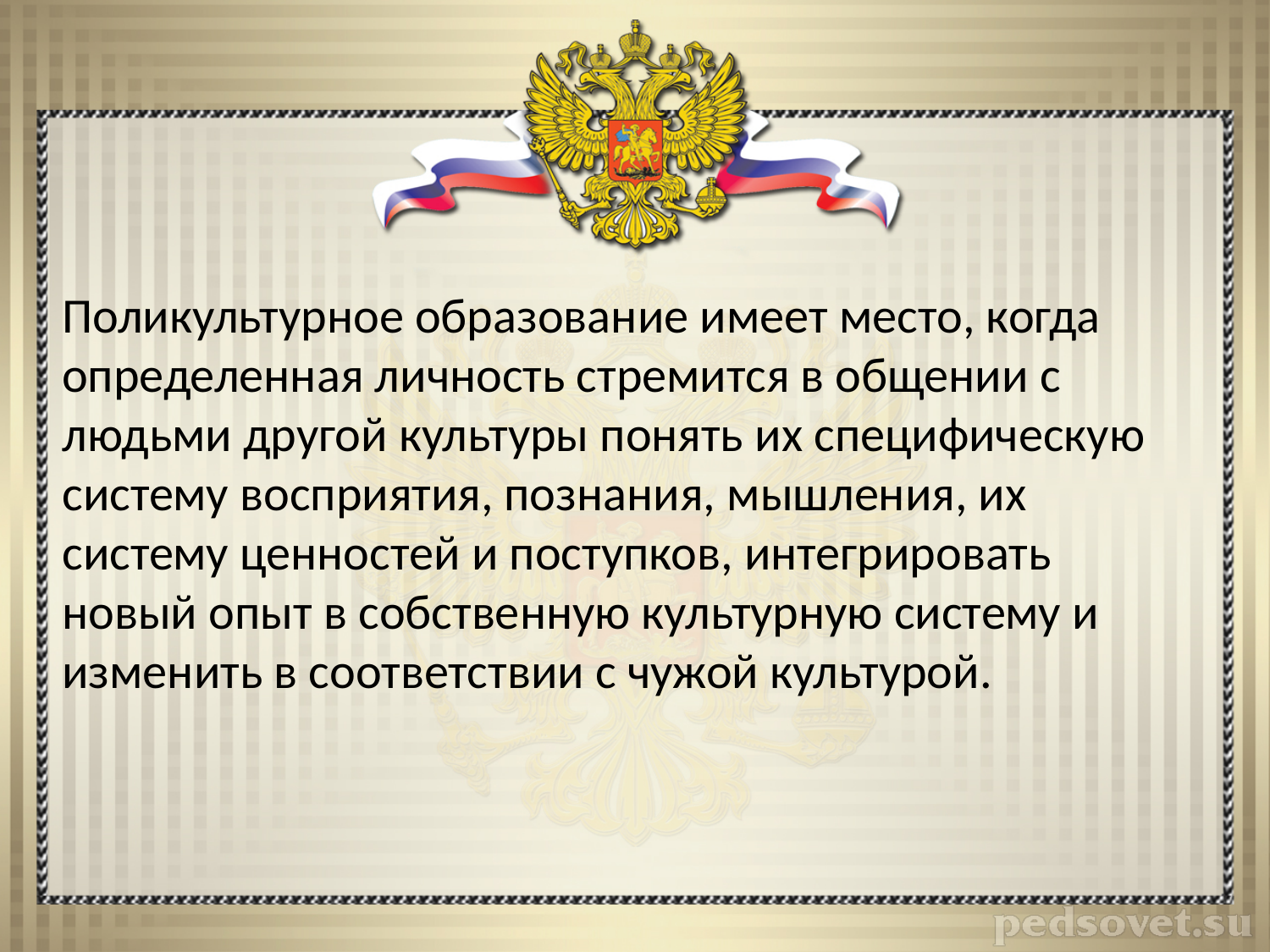

Поликультурное образование имеет место, когда определенная личность стремится в общении с людьми другой культуры понять их специфическую систему восприятия, познания, мышления, их систему ценностей и поступков, интегрировать новый опыт в собственную культурную систему и изменить в соответствии с чужой культурой.